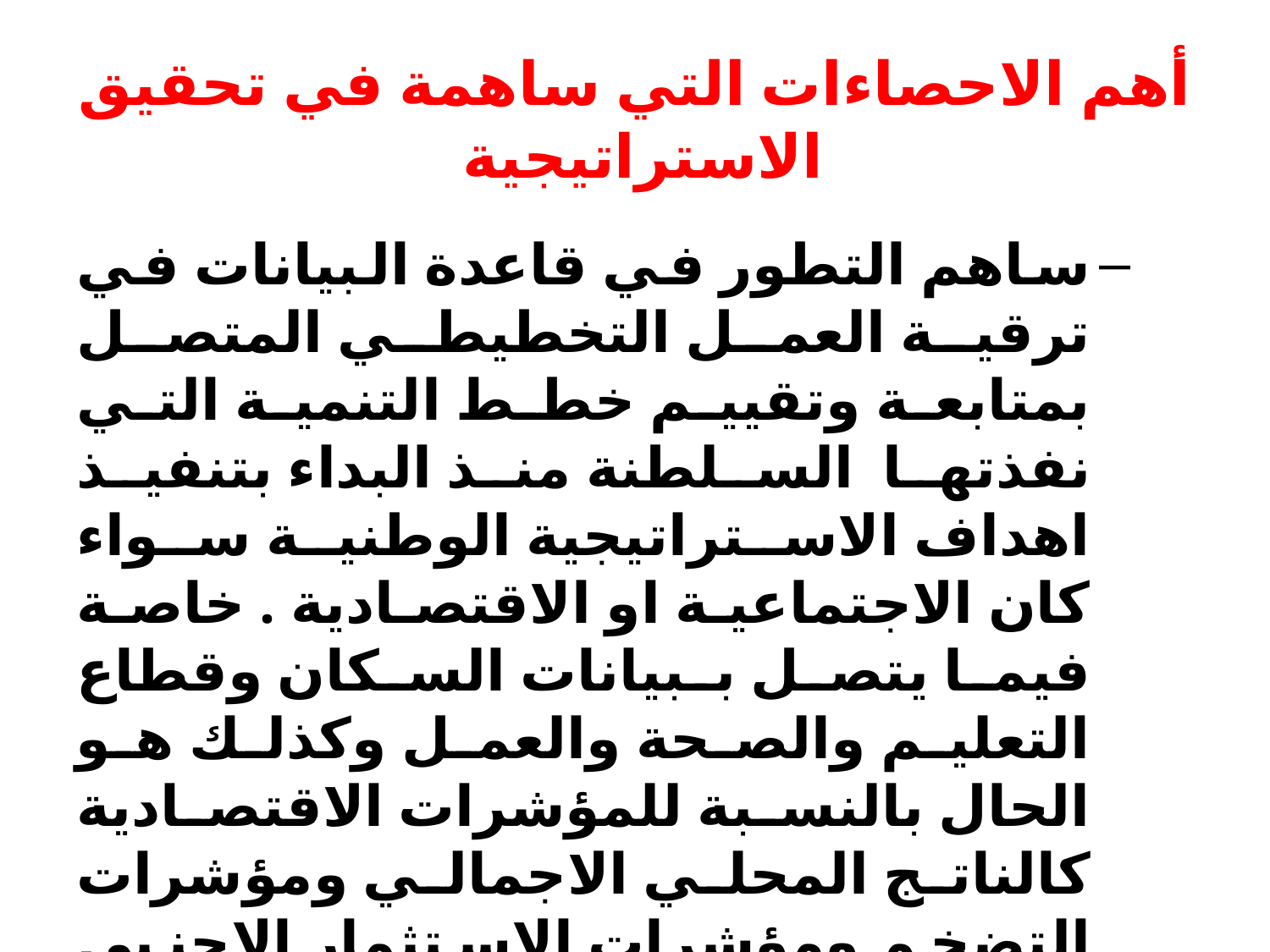

# أهم الاحصاءات التي ساهمة في تحقيق الاستراتيجية
ساهم التطور في قاعدة البيانات في ترقية العمل التخطيطي المتصل بمتابعة وتقييم خطط التنمية التي نفذتها  السلطنة منذ البداء بتنفيذ اهداف الاستراتيجية الوطنية سواء كان الاجتماعية او الاقتصادية . خاصة فيما يتصل ببيانات السكان وقطاع التعليم والصحة والعمل وكذلك هو الحال بالنسبة للمؤشرات الاقتصادية كالناتج المحلي الاجمالي ومؤشرات التضخم ومؤشرات الاستثمار الاجنبي في السلطنة .